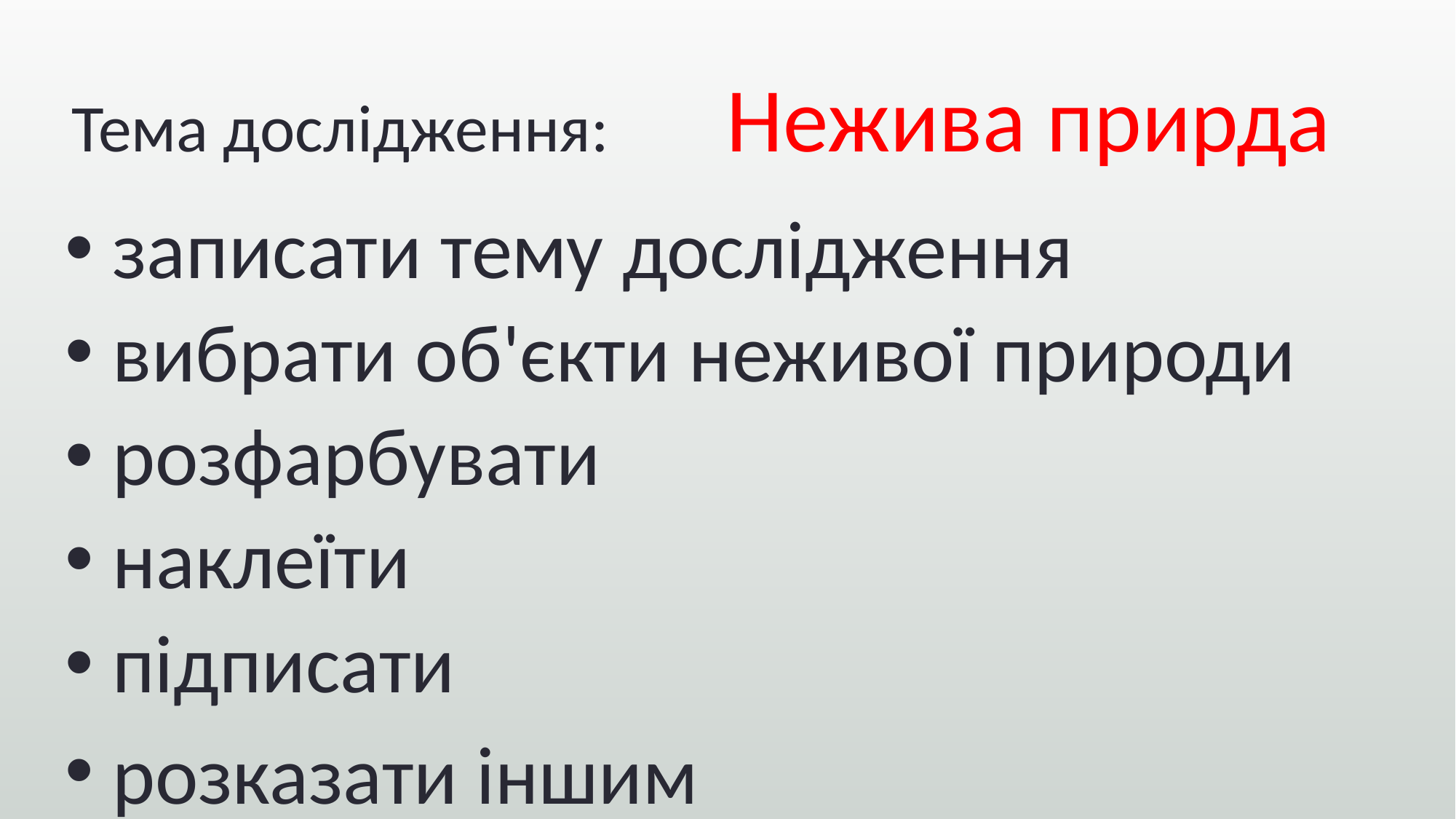

# Тема дослідження:		Нежива прирда
 записати тему дослідження
 вибрати об'єкти неживої природи
 розфарбувати
 наклеїти
 підписати
 розказати іншим